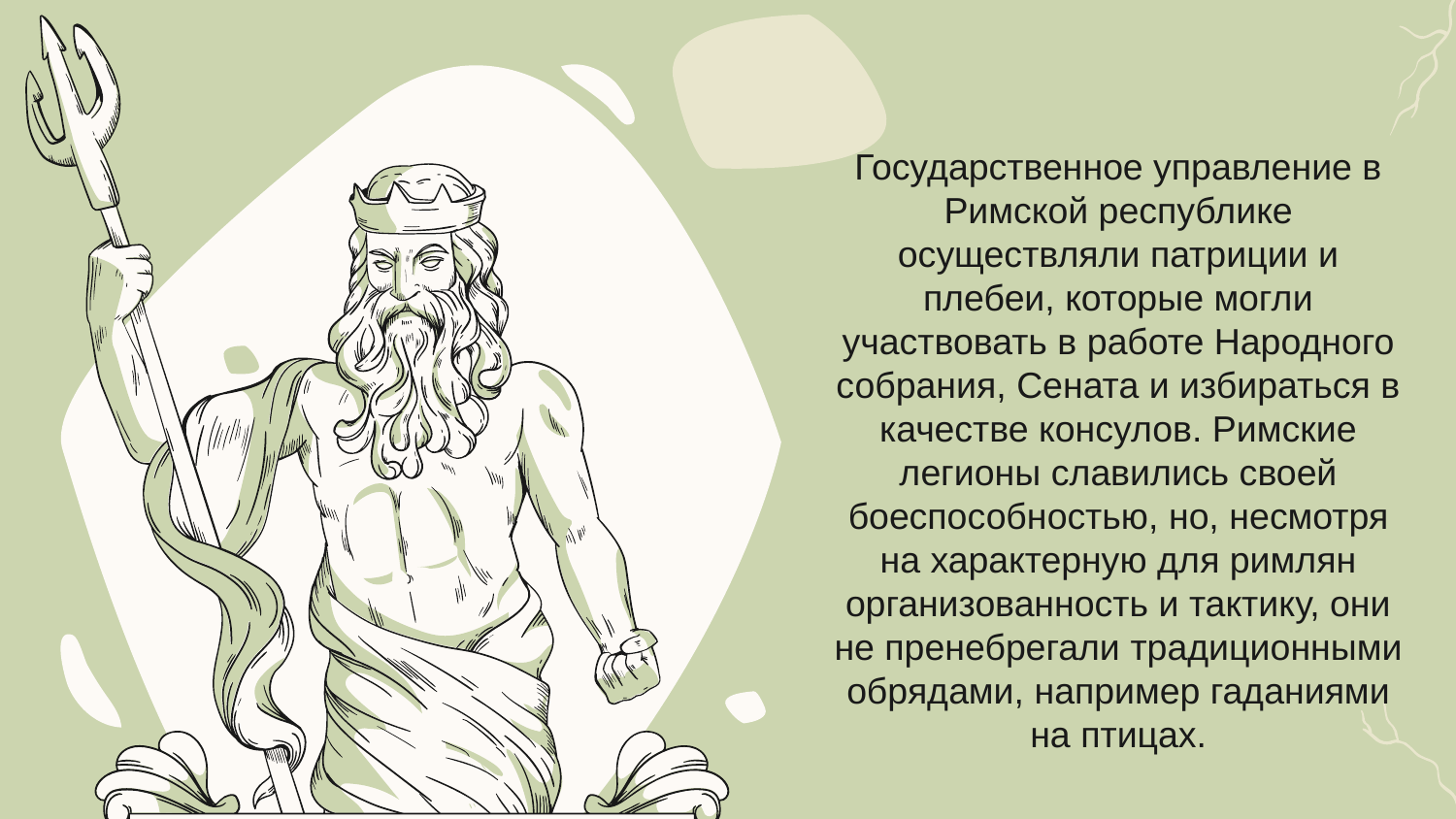

# Государственное управление в Римской республике осуществляли патриции и плебеи, которые могли участвовать в работе Народного собрания, Сената и избираться в качестве консулов. Римские легионы славились своей боеспособностью, но, несмотря на характерную для римлян организованность и тактику, они не пренебрегали традиционными обрядами, например гаданиями на птицах.